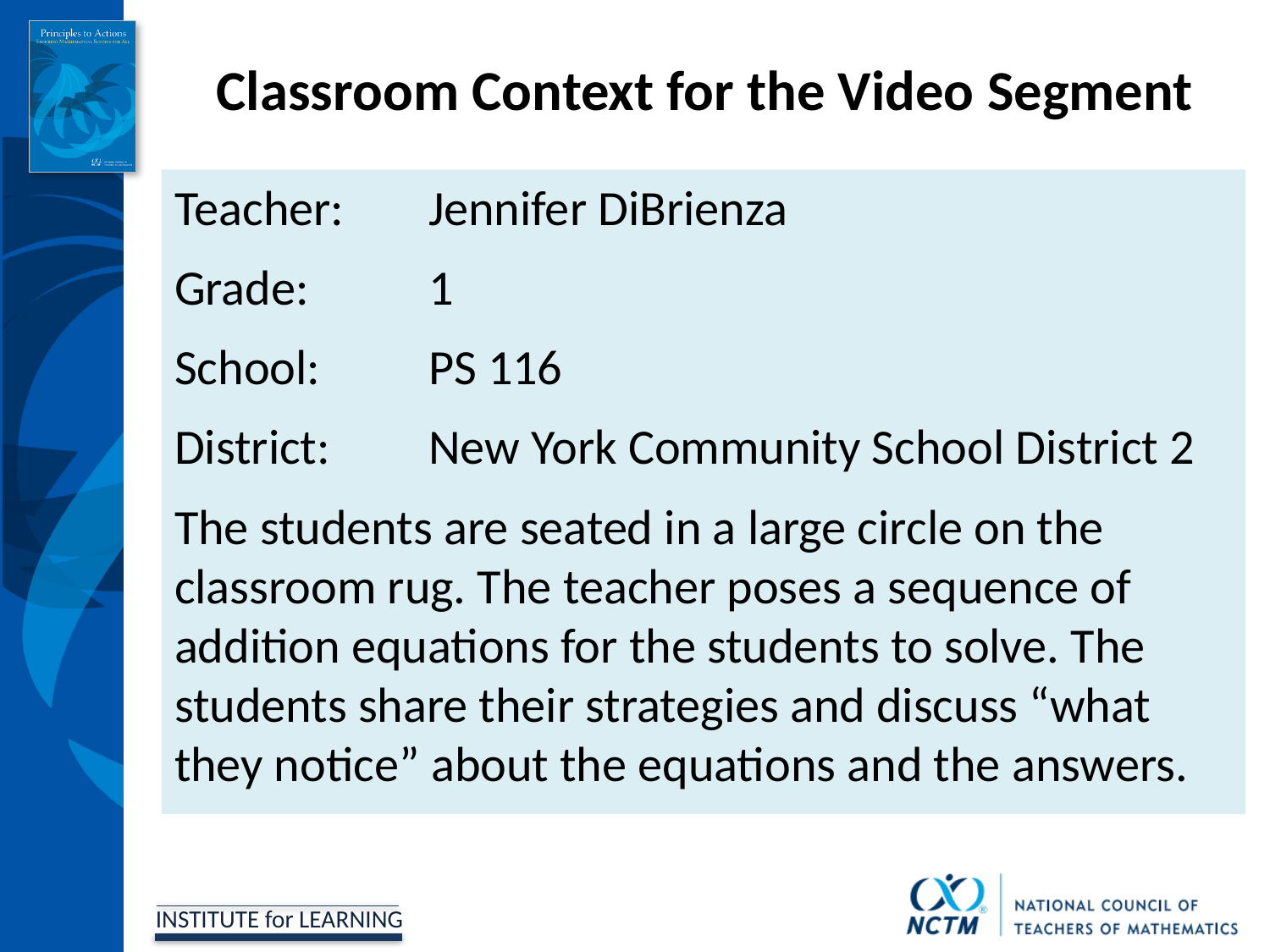

# Classroom Context for the Video Segment
Teacher:	Jennifer DiBrienza
Grade:	1
School:	PS 116
District:	New York Community School District 2
The students are seated in a large circle on the classroom rug. The teacher poses a sequence of addition equations for the students to solve. The students share their strategies and discuss “what they notice” about the equations and the answers.